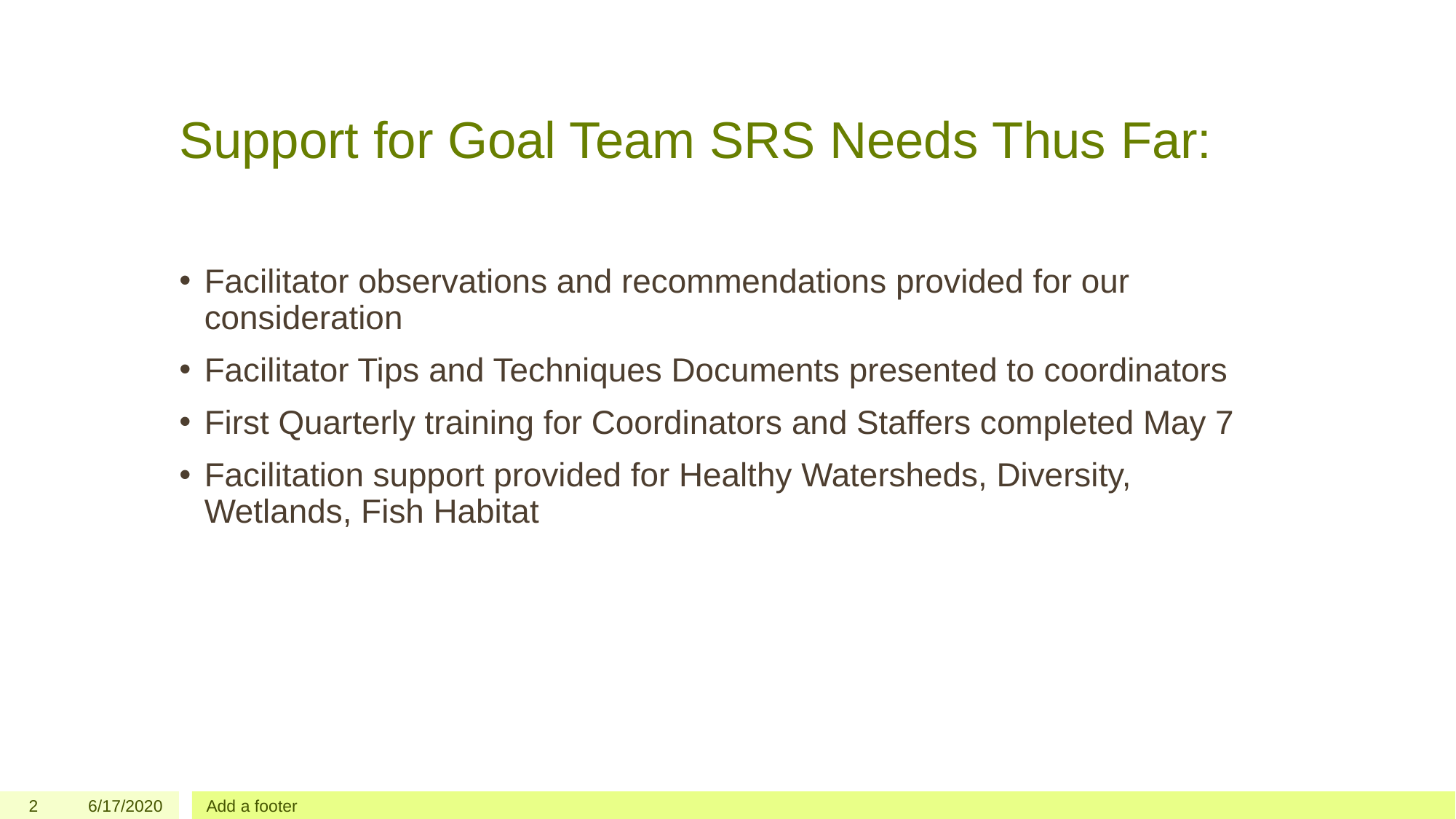

# Support for Goal Team SRS Needs Thus Far:
Facilitator observations and recommendations provided for our consideration
Facilitator Tips and Techniques Documents presented to coordinators
First Quarterly training for Coordinators and Staffers completed May 7
Facilitation support provided for Healthy Watersheds, Diversity, Wetlands, Fish Habitat

2
6/17/2020
Add a footer